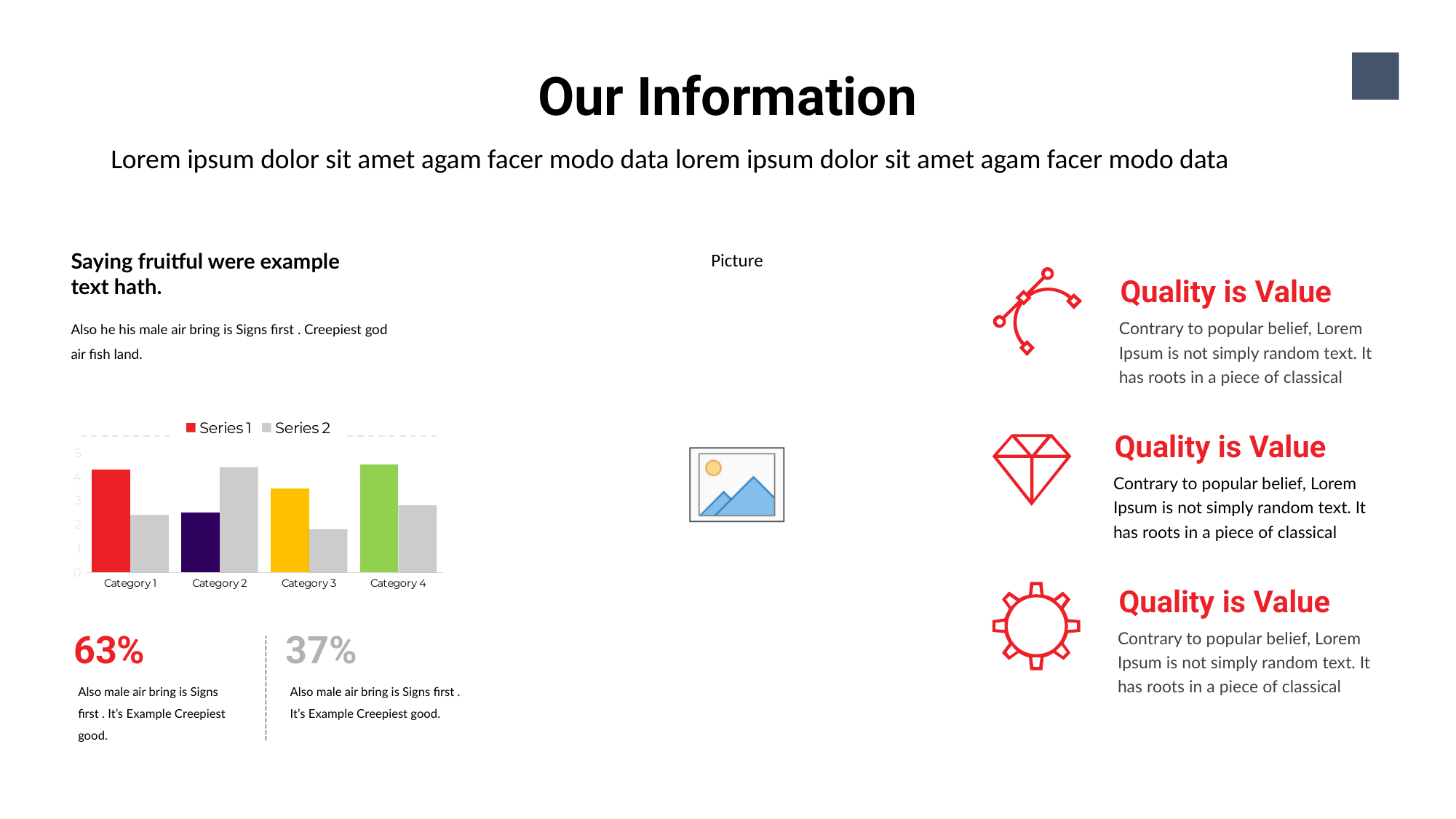

Our Information
19
Lorem ipsum dolor sit amet agam facer modo data lorem ipsum dolor sit amet agam facer modo data
Saying fruitful were example text hath.
Also he his male air bring is Signs first . Creepiest god air fish land.

### Chart

| Category | Series 1 | Series 2 |
|---|---|---|
| Category 1 | 4.3 | 2.4 |
| Category 2 | 2.5 | 4.4 |
| Category 3 | 3.5 | 1.8 |
| Category 4 | 4.5 | 2.8 |
63%
Also male air bring is Signs first . It’s Example Creepiest good.
37%
Also male air bring is Signs first . It’s Example Creepiest good.

Quality is Value

Contrary to popular belief, Lorem Ipsum is not simply random text. It has roots in a piece of classical
Quality is Value

Contrary to popular belief, Lorem Ipsum is not simply random text. It has roots in a piece of classical
Quality is Value

Contrary to popular belief, Lorem Ipsum is not simply random text. It has roots in a piece of classical